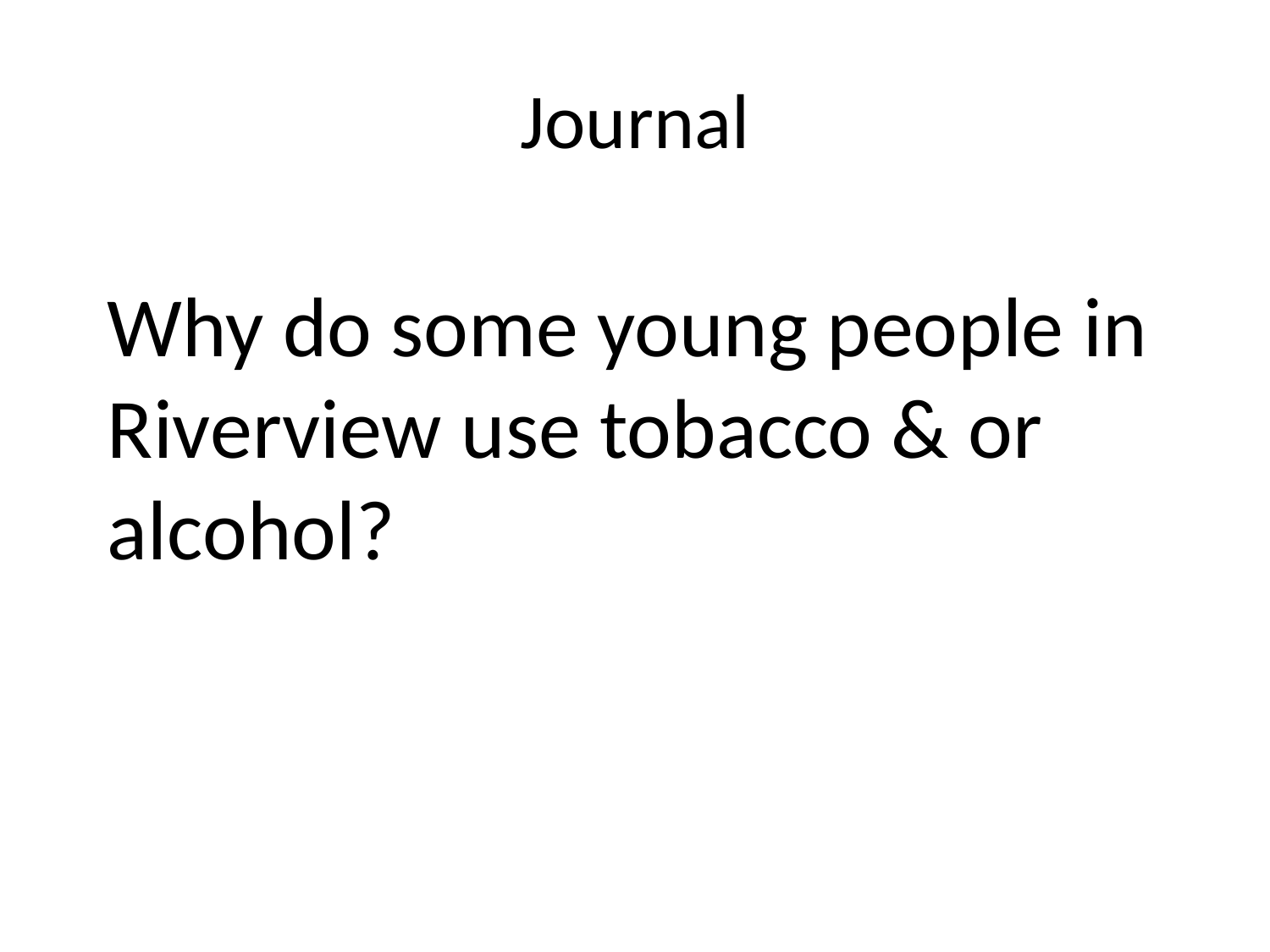

# Journal
Why do some young people in Riverview use tobacco & or alcohol?